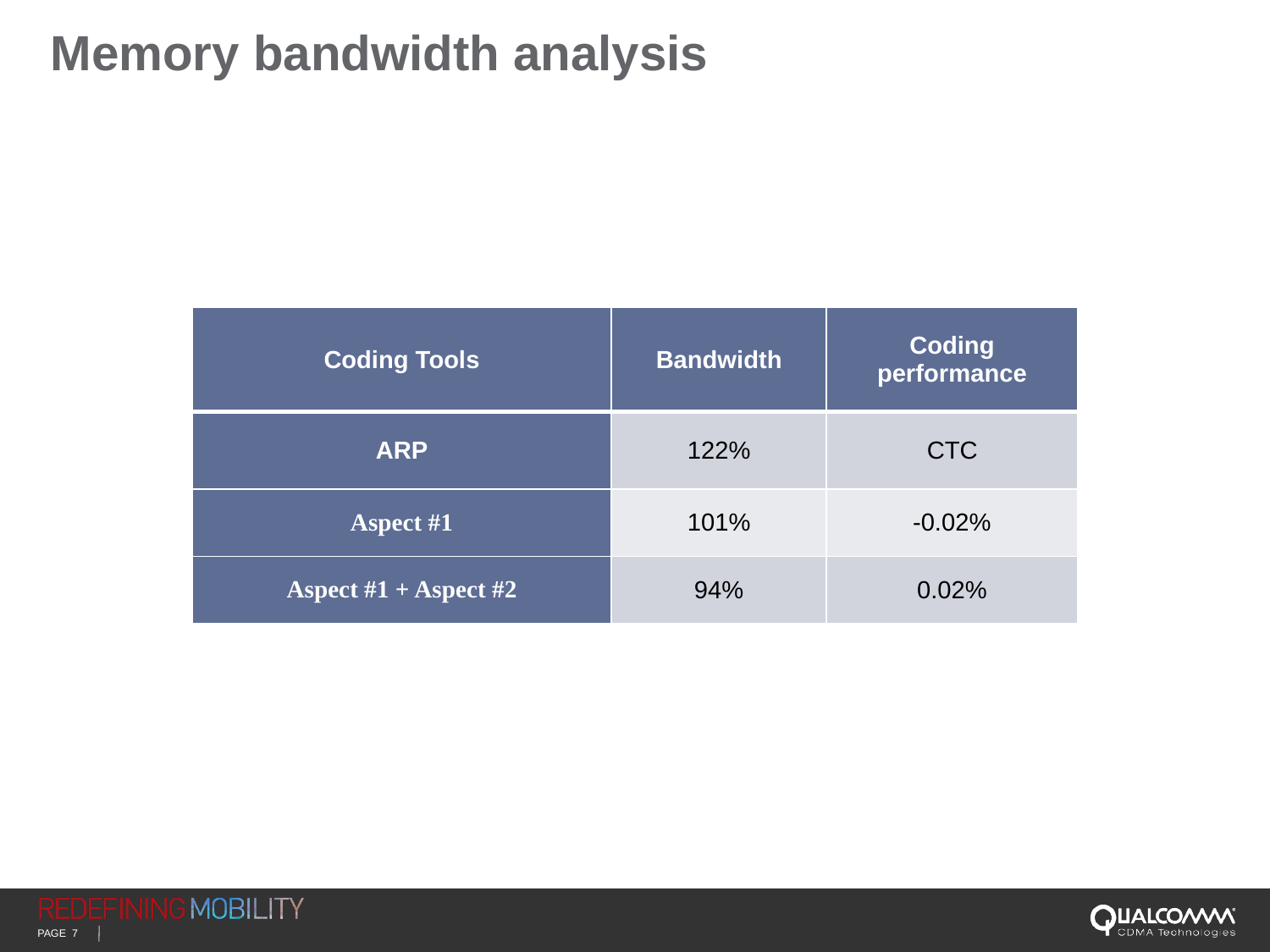

# Memory bandwidth analysis

| Coding Tools | Bandwidth | Coding performance |
| --- | --- | --- |
| ARP | 122% | CTC |
| Aspect #1 | 101% | -0.02% |
| Aspect #1 + Aspect #2 | 94% | 0.02% |